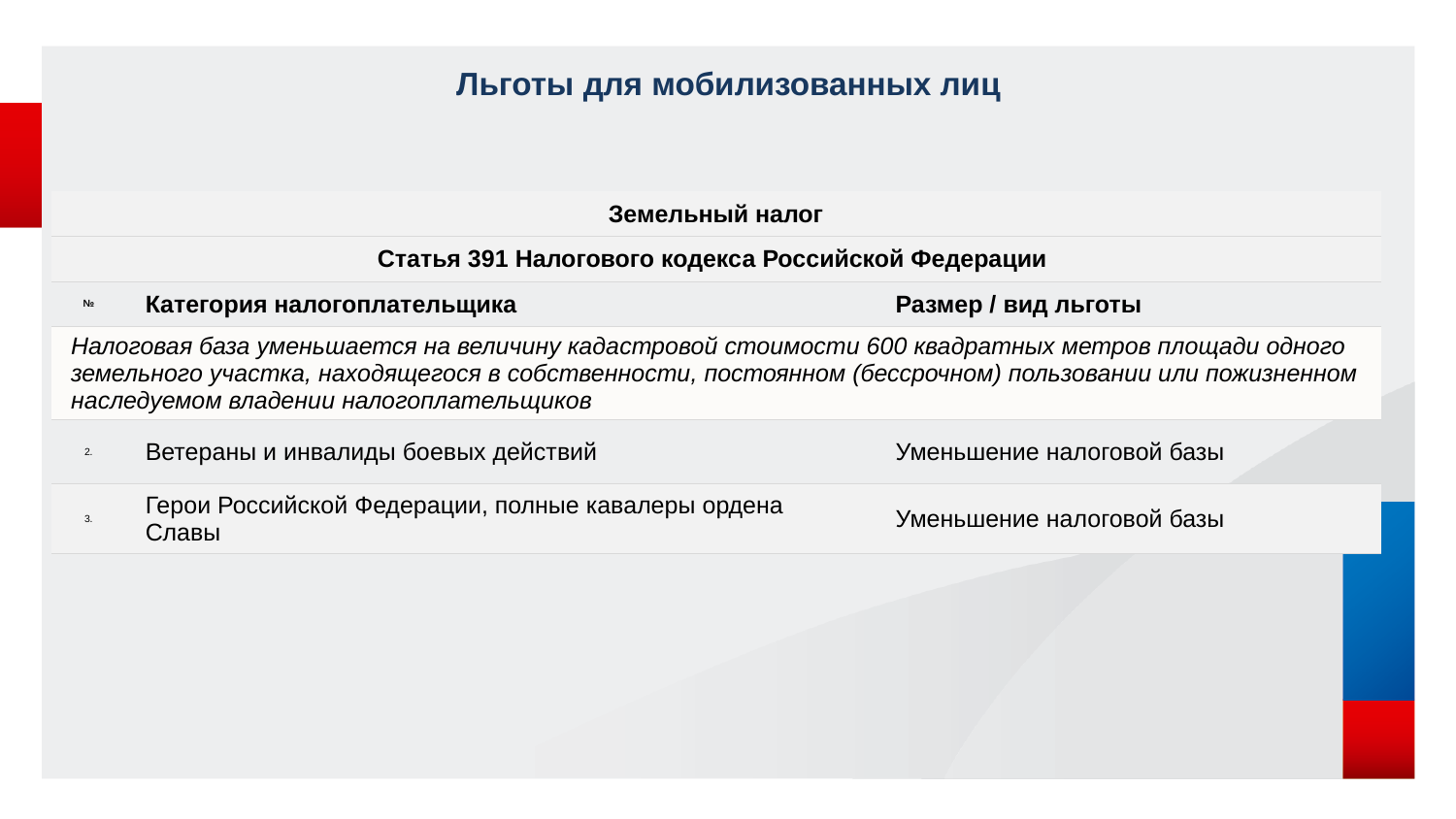

Льготы для мобилизованных лиц
| Земельный налог |  |  |
| --- | --- | --- |
| Статья 391 Налогового кодекса Российской Федерации |  |  |
| № | Категория налогоплательщика | Размер / вид льготы |
| Налоговая база уменьшается на величину кадастровой стоимости 600 квадратных метров площади одного земельного участка, находящегося в собственности, постоянном (бессрочном) пользовании или пожизненном наследуемом владении налогоплательщиков |  |  |
| 2. | Ветераны и инвалиды боевых действий | Уменьшение налоговой базы |
| 3. | Герои Российской Федерации, полные кавалеры ордена Славы | Уменьшение налоговой базы |